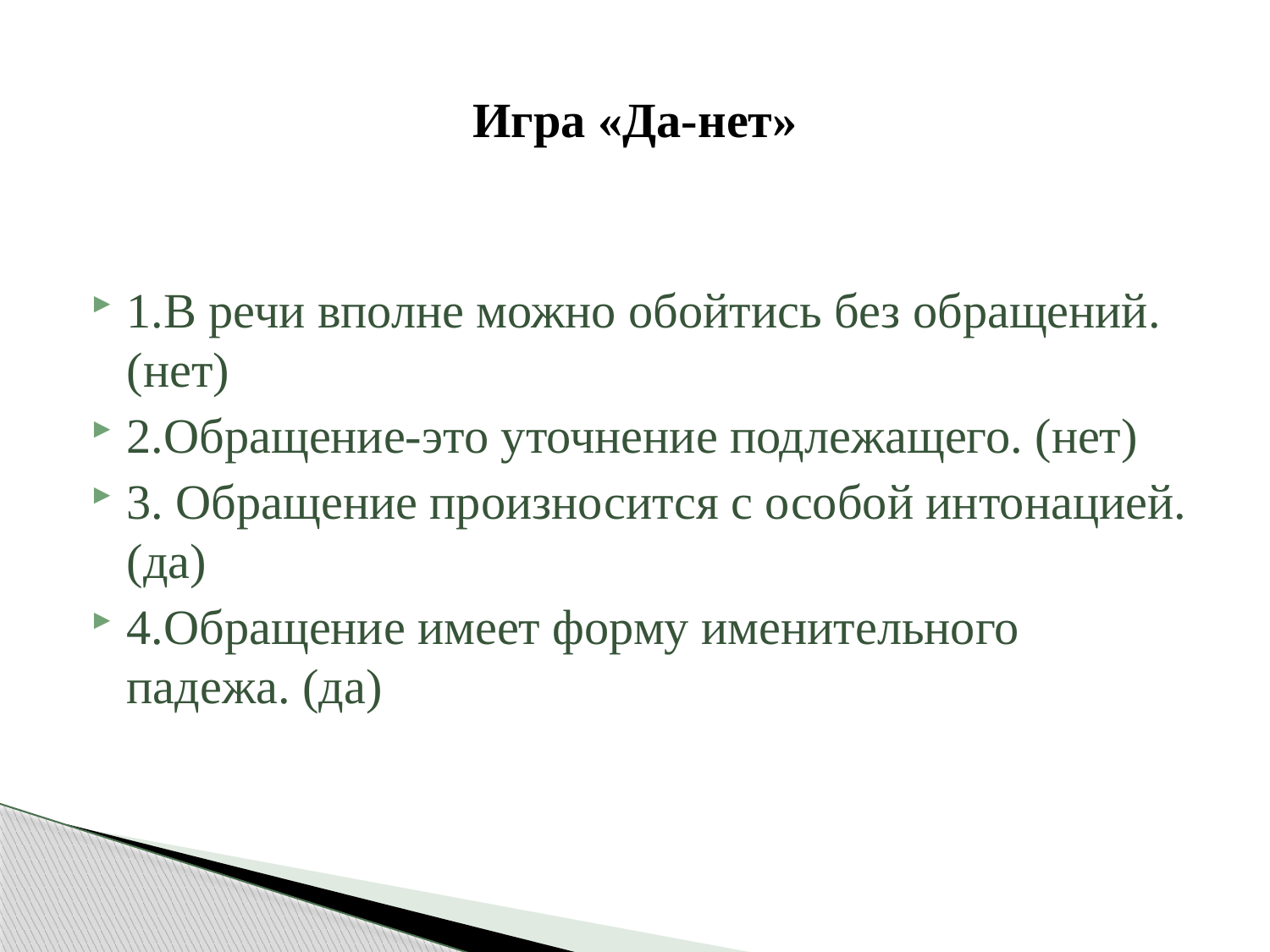

# Игра «Да-нет»

1.В речи вполне можно обойтись без обращений. (нет)
2.Обращение-это уточнение подлежащего. (нет)
3. Обращение произносится с особой интонацией. (да)
4.Обращение имеет форму именительного падежа. (да)